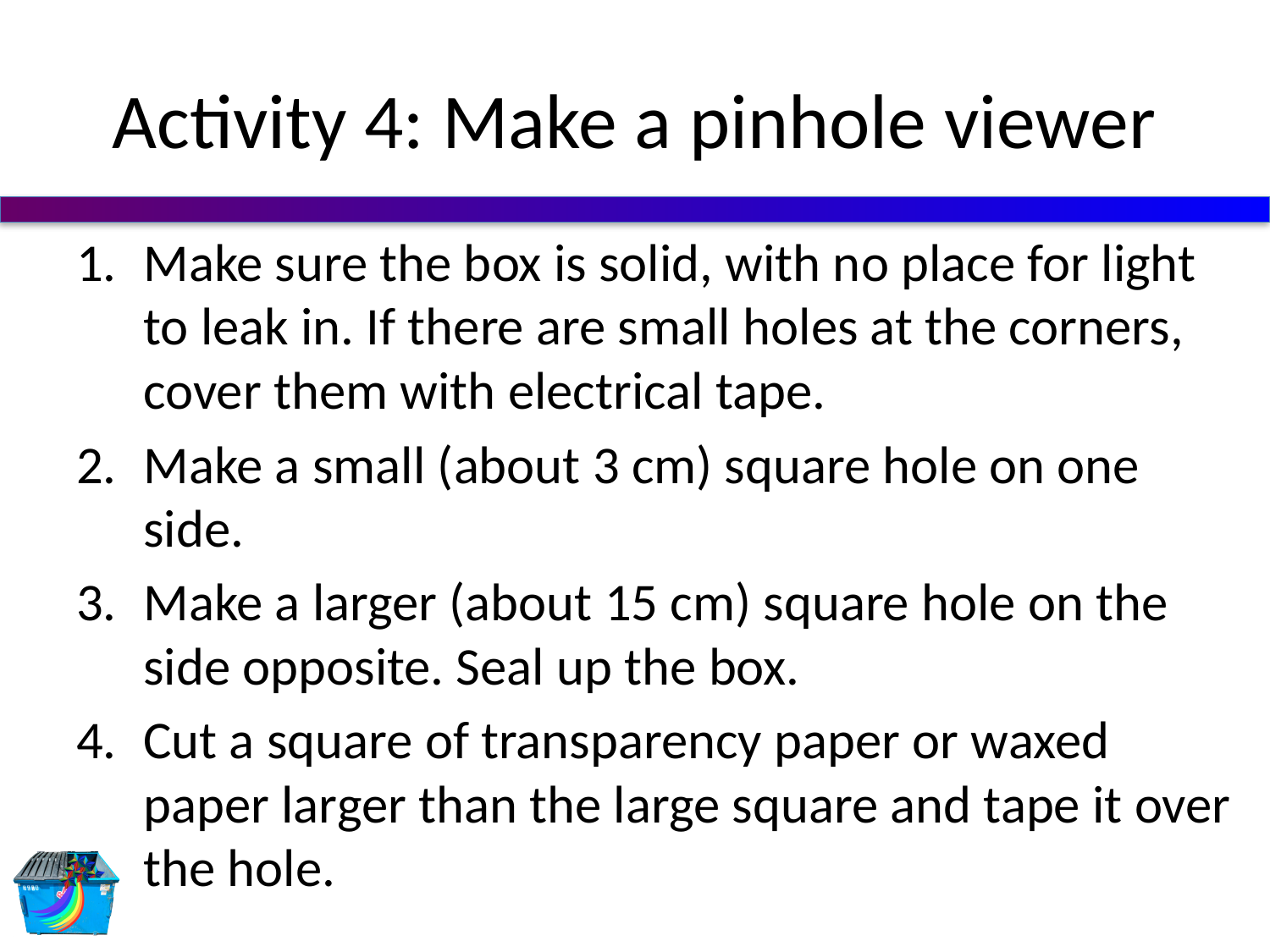

# Activity 4: Make a pinhole viewer
Make sure the box is solid, with no place for light to leak in. If there are small holes at the corners, cover them with electrical tape.
Make a small (about 3 cm) square hole on one side.
Make a larger (about 15 cm) square hole on the side opposite. Seal up the box.
Cut a square of transparency paper or waxed paper larger than the large square and tape it over the hole.